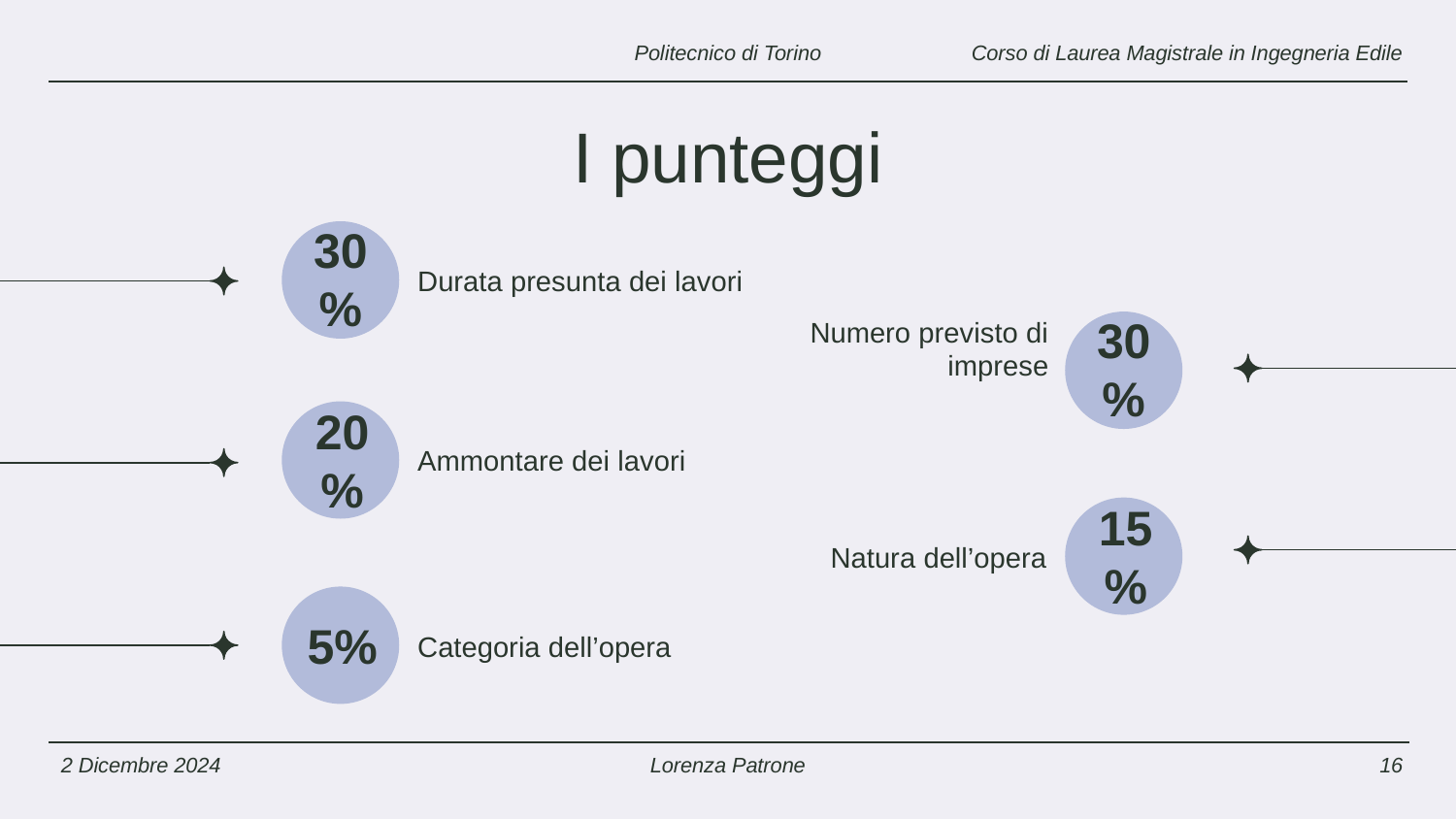

Corso di Laurea Magistrale in Ingegneria Edile

Politecnico di Torino

I punteggi

30%
Durata presunta dei lavori

30%
Numero previsto di imprese

20%
Ammontare dei lavori

15%
Natura dell’opera

5%
Categoria dell’opera

2 Dicembre 2024

Lorenza Patrone

16